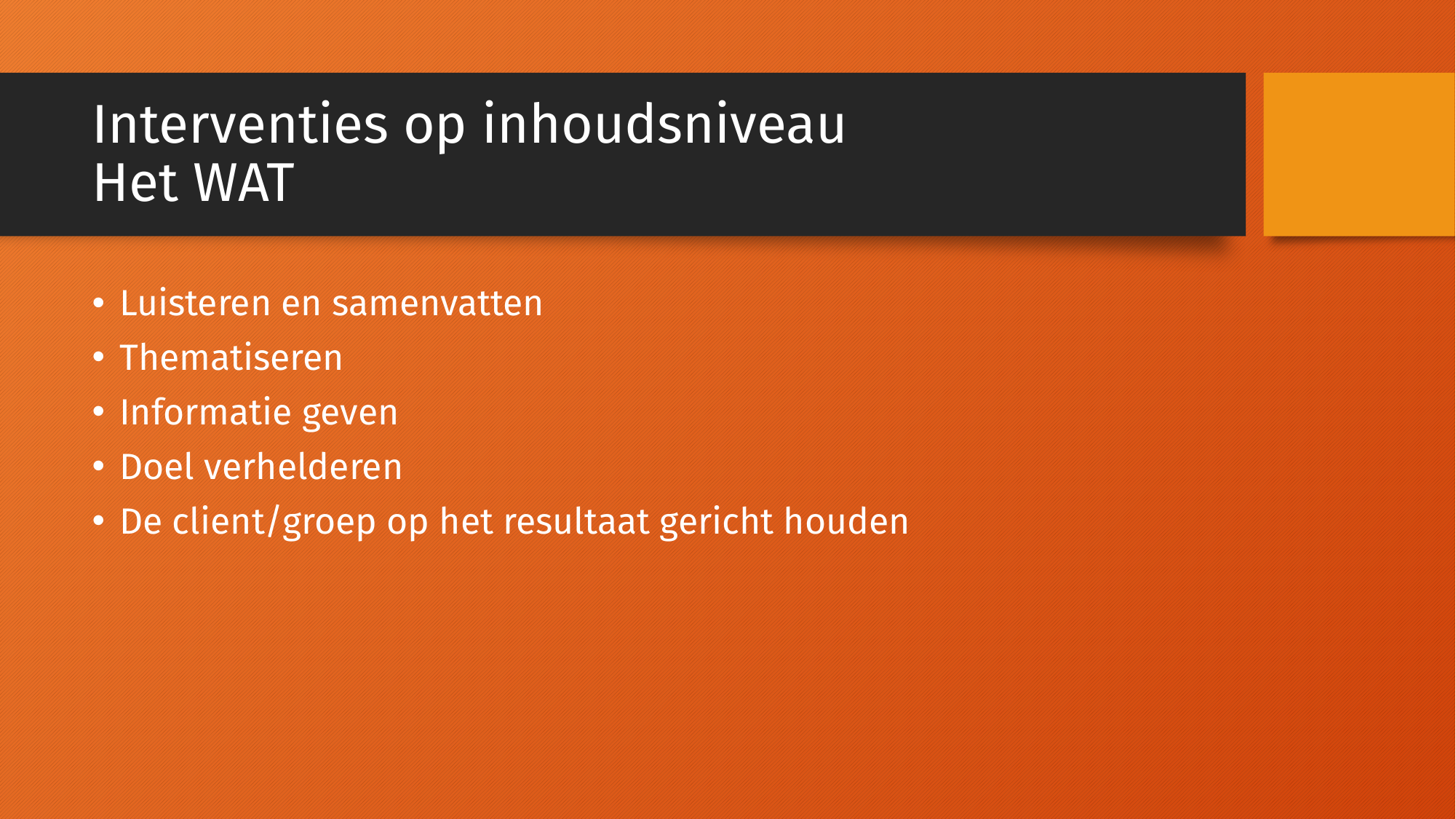

# Interventies op inhoudsniveau Het WAT
Luisteren en samenvatten
Thematiseren
Informatie geven
Doel verhelderen
De client/groep op het resultaat gericht houden